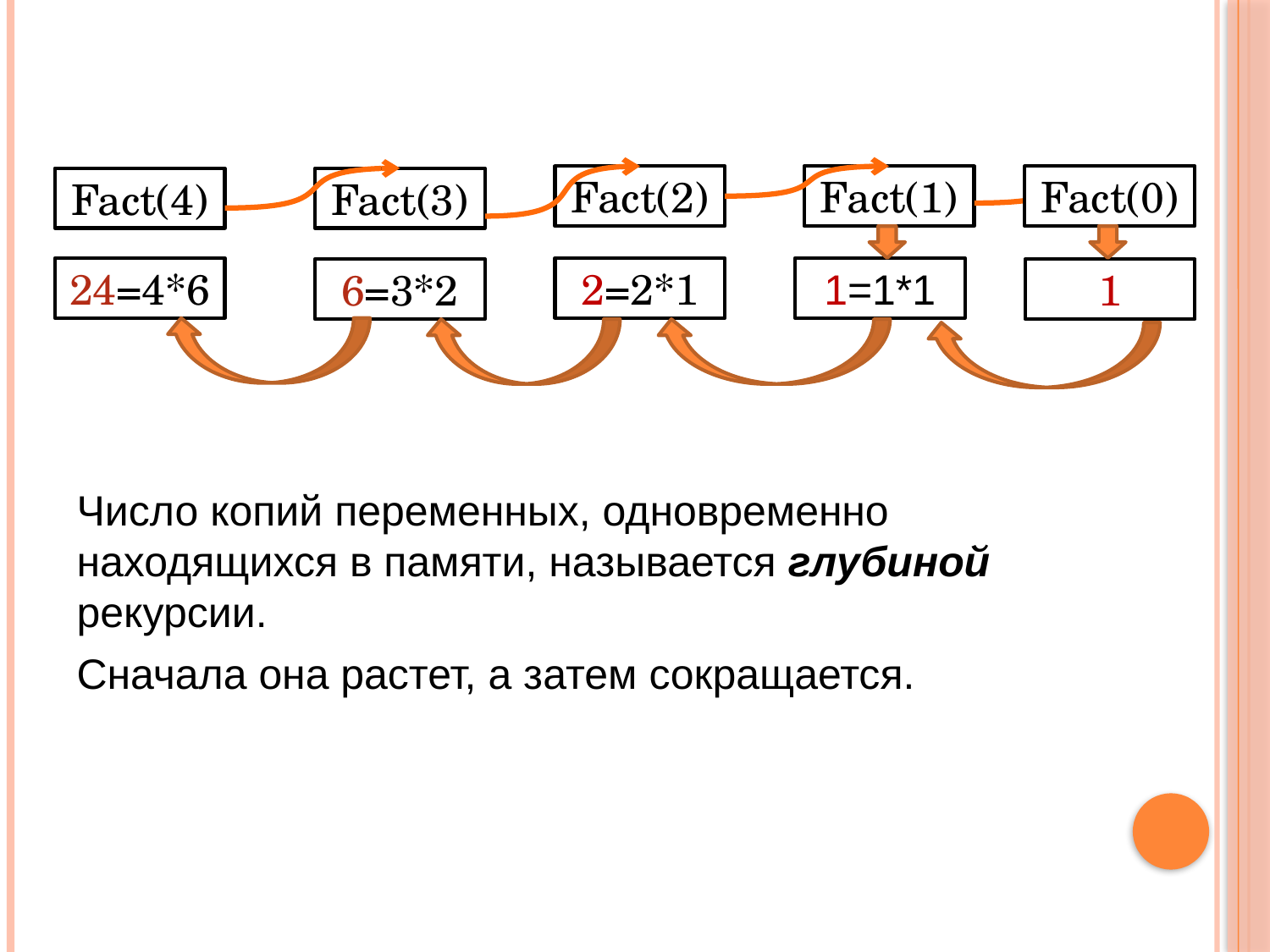

Fact(0)
Fact(2)
Fact(1)
Fact(4)
Fact(3)
1=1*1
24=4*6
2=2*1
6=3*2

1

Число копий переменных, одновременно находящихся в памяти, называется глубиной рекурсии.
Сначала она растет, а затем сокращается.